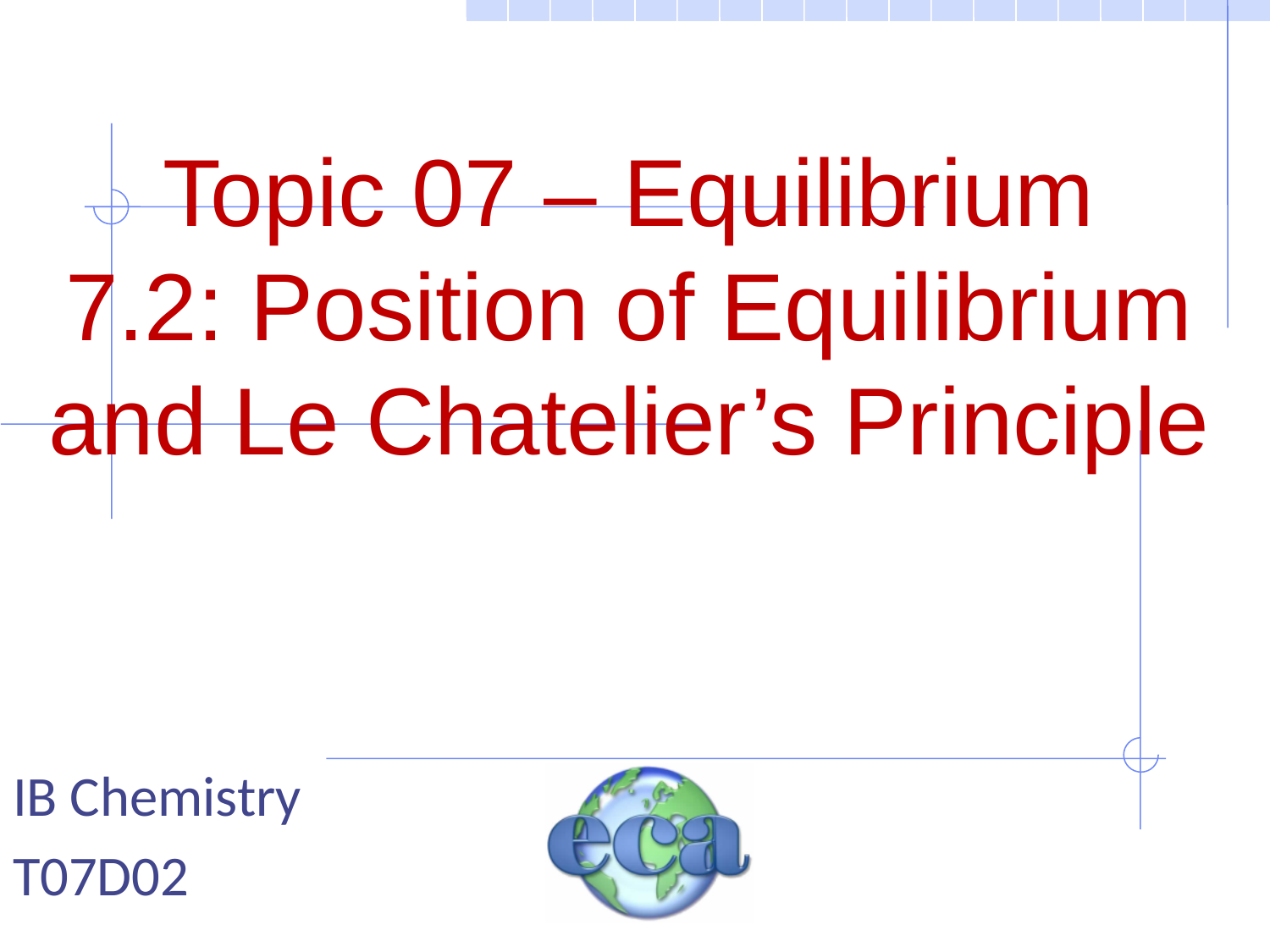

# Topic 07 – Equilibrium 7.2: Position of Equilibrium and Le Chatelier’s Principle
IB Chemistry
T07D02